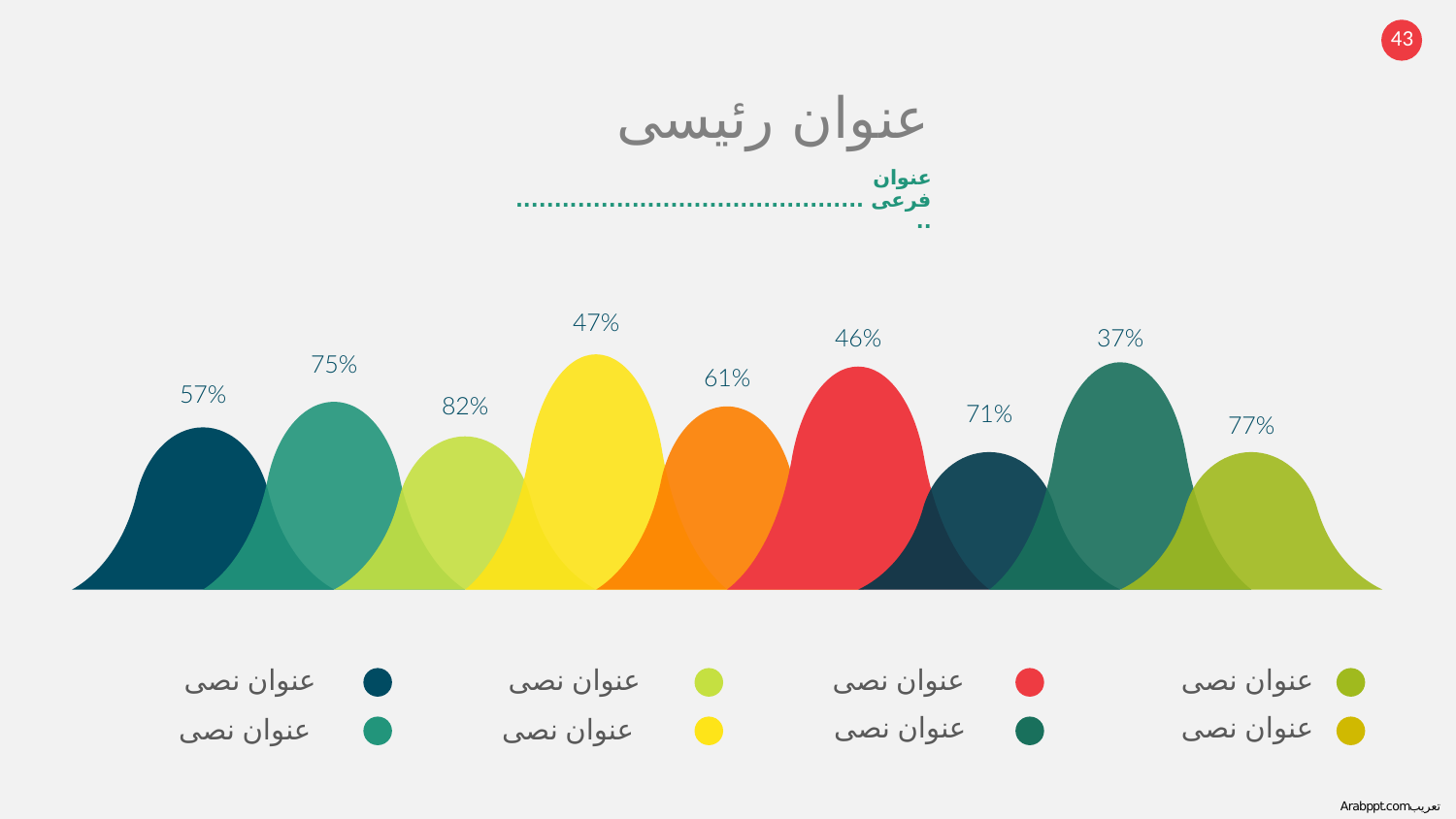

عنوان رئيسى
عنوان فرعى ...............................................
47%
46%
37%
75%
61%

57%

82%
71%
77%

عنوان نصى
عنوان نصى
عنوان نصى
عنوان نصى
عنوان نصى
عنوان نصى
عنوان نصى
عنوان نصى